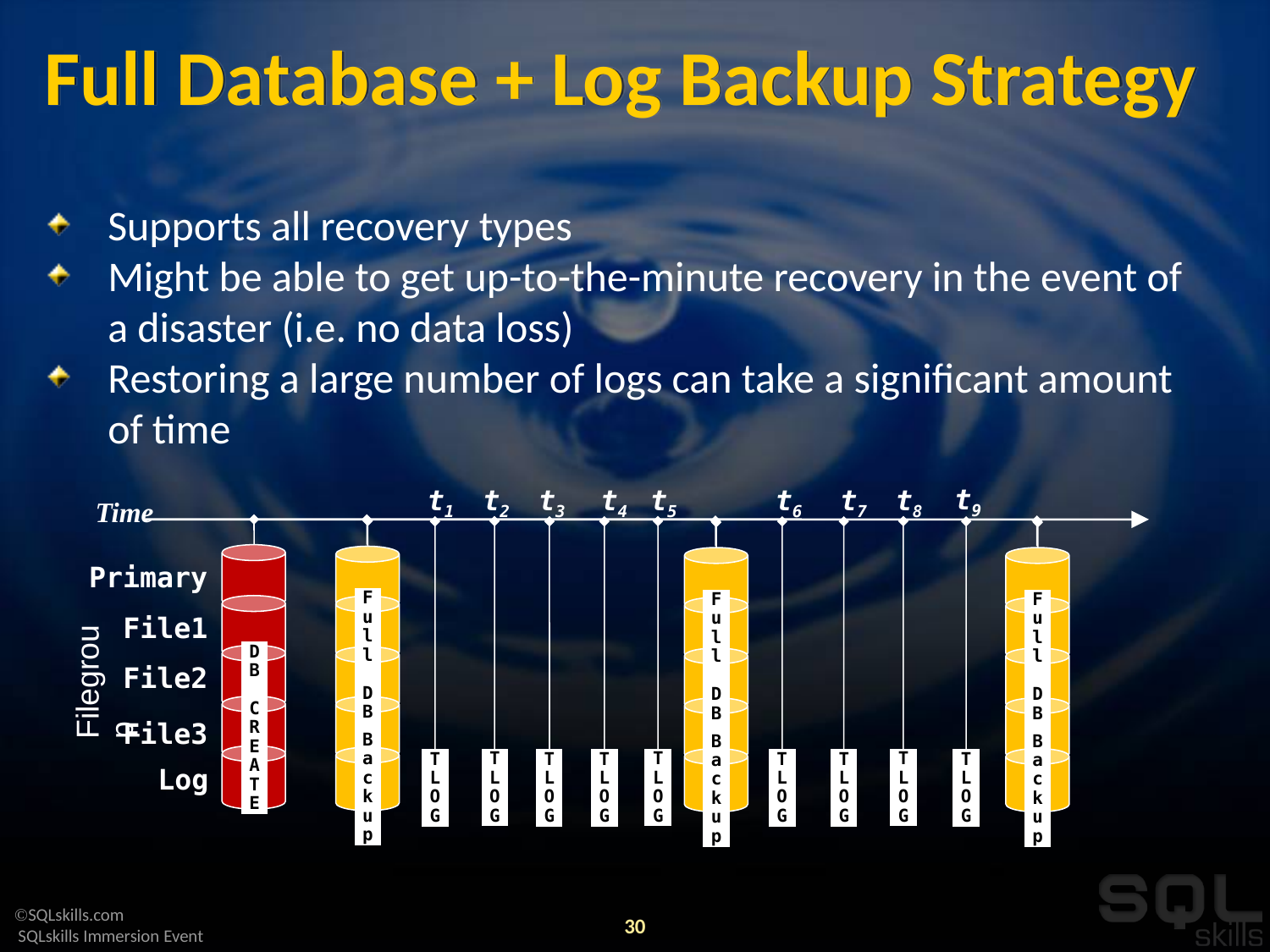

# Full Database + Log Backup Strategy
Supports all recovery types
Might be able to get up-to-the-minute recovery in the event of a disaster (i.e. no data loss)
Restoring a large number of logs can take a significant amount of time
t9
t2
t3
t5
t6
t8
t1
t4
t7
Time

Primary
F
u
l
l
D
B
B
a
c
k
u
p
F
u
l
l
D
B
B
a
c
k
u
p
F
u
l
l
D
B
B
a
c
k
u
p

Filegroup
File1
D
B
C
R
E
A
T
E

File2

File3

T
L
O
G
T
L
O
G
T
L
O
G
T
L
O
G
T
L
O
G
T
L
O
G
T
L
O
G
T
L
O
G
T
L
O
G
Log
30